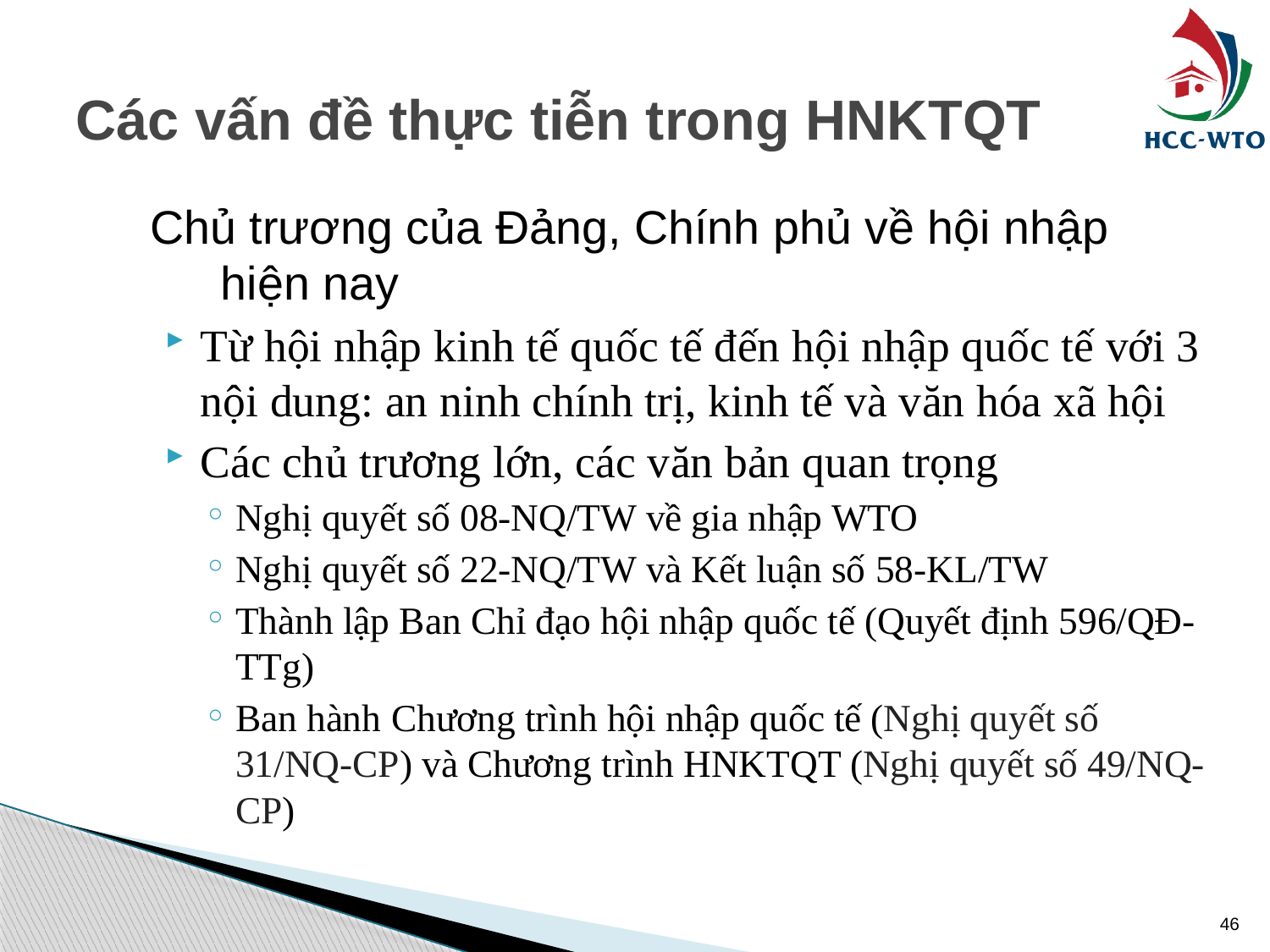

# Các vấn đề thực tiễn trong HNKTQT
Chủ trương của Đảng, Chính phủ về hội nhập hiện nay
Từ hội nhập kinh tế quốc tế đến hội nhập quốc tế với 3 nội dung: an ninh chính trị, kinh tế và văn hóa xã hội
Các chủ trương lớn, các văn bản quan trọng
Nghị quyết số 08-NQ/TW về gia nhập WTO
Nghị quyết số 22-NQ/TW và Kết luận số 58-KL/TW
Thành lập Ban Chỉ đạo hội nhập quốc tế (Quyết định 596/QĐ-TTg)
Ban hành Chương trình hội nhập quốc tế (Nghị quyết số 31/NQ-CP) và Chương trình HNKTQT (Nghị quyết số 49/NQ-CP)

46